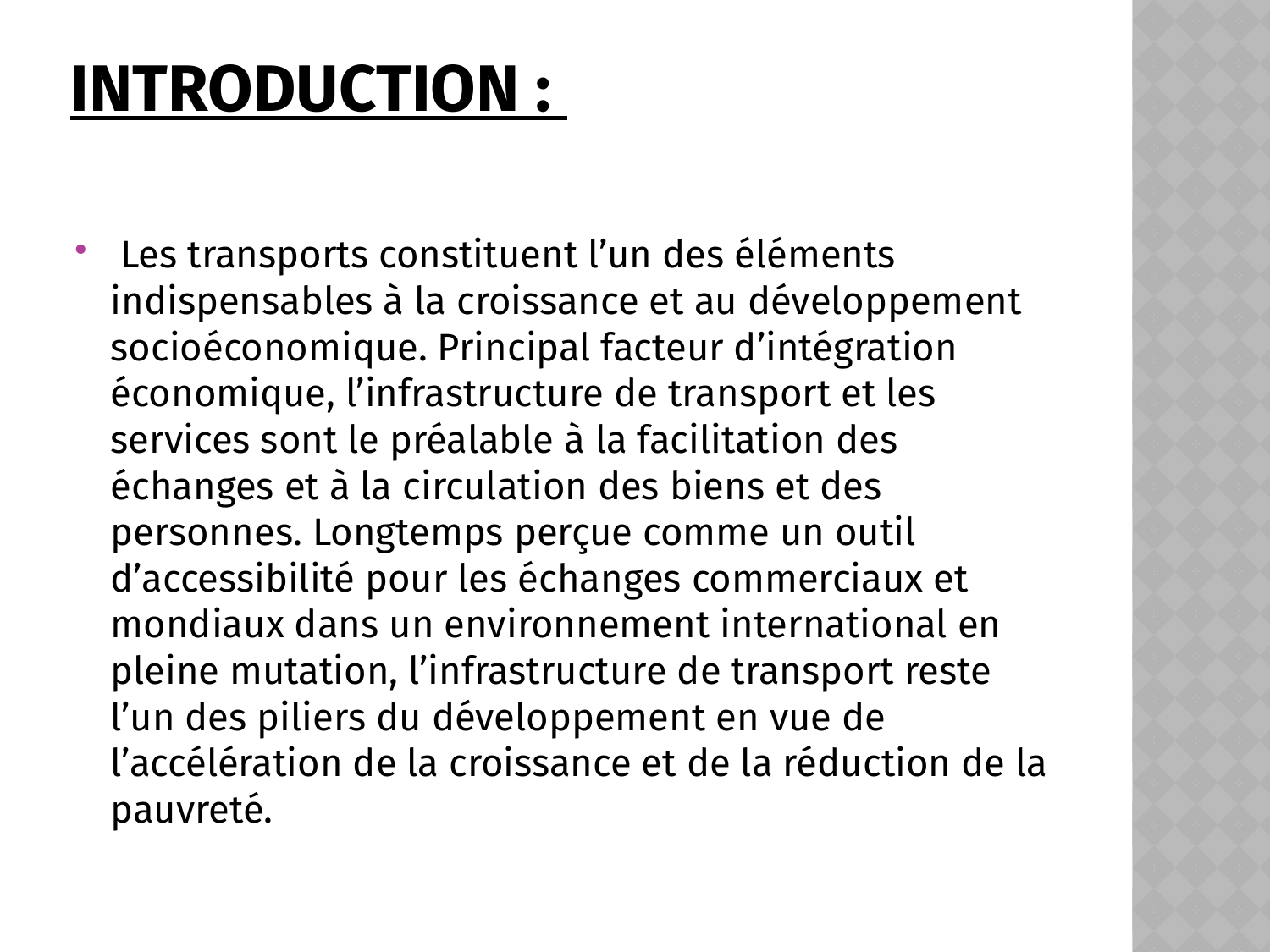

# Introduction :
 Les transports constituent l’un des éléments indispensables à la croissance et au développement socioéconomique. Principal facteur d’intégration économique, l’infrastructure de transport et les services sont le préalable à la facilitation des échanges et à la circulation des biens et des personnes. Longtemps perçue comme un outil d’accessibilité pour les échanges commerciaux et mondiaux dans un environnement international en pleine mutation, l’infrastructure de transport reste l’un des piliers du développement en vue de l’accélération de la croissance et de la réduction de la pauvreté.